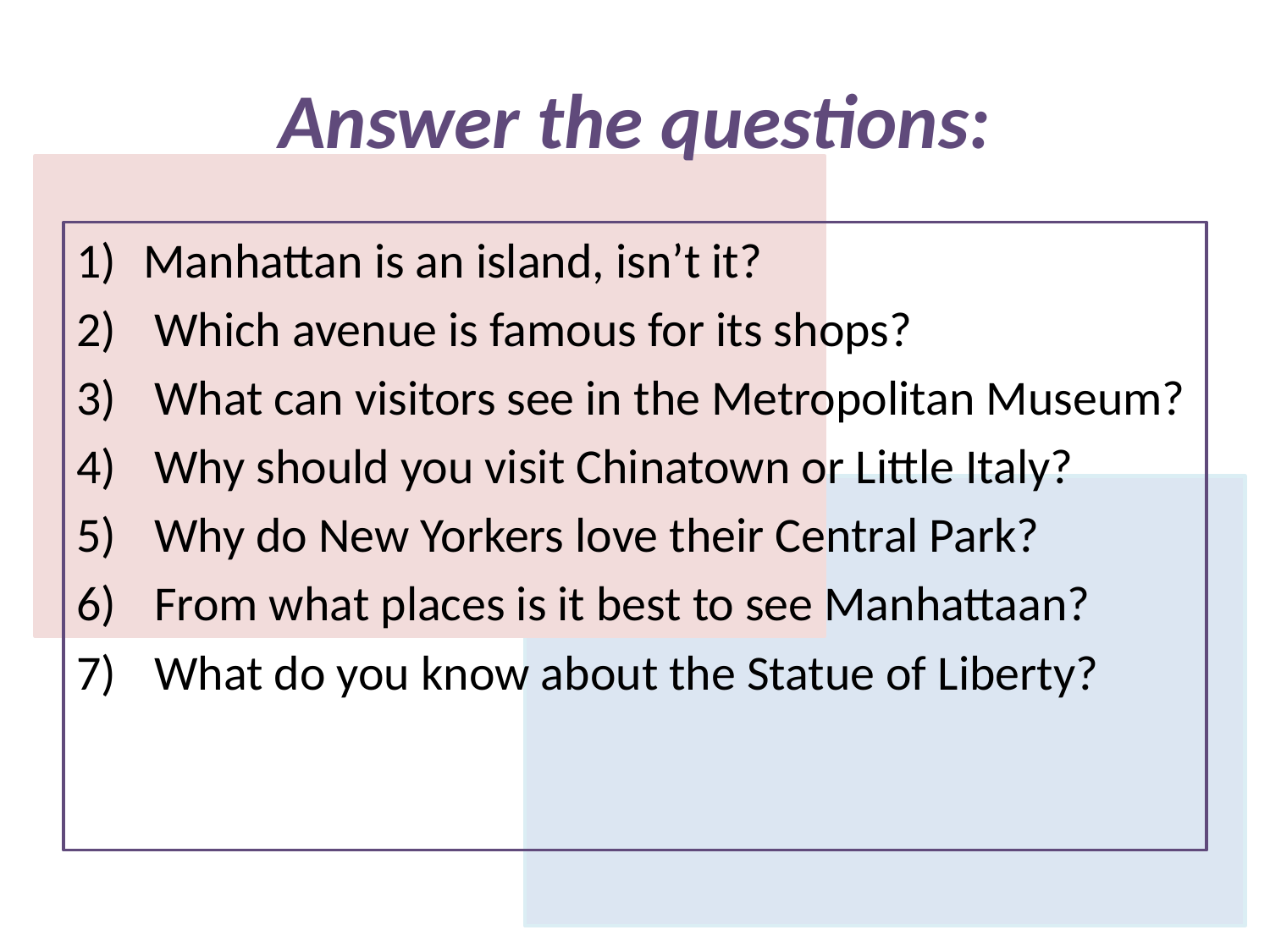

# Answer the questions:

Manhattan is an island, isn’t it?
 Which avenue is famous for its shops?
 What can visitors see in the Metropolitan Museum?
 Why should you visit Chinatown or Little Italy?
 Why do New Yorkers love their Central Park?
 From what places is it best to see Manhattaan?
 What do you know about the Statue of Liberty?